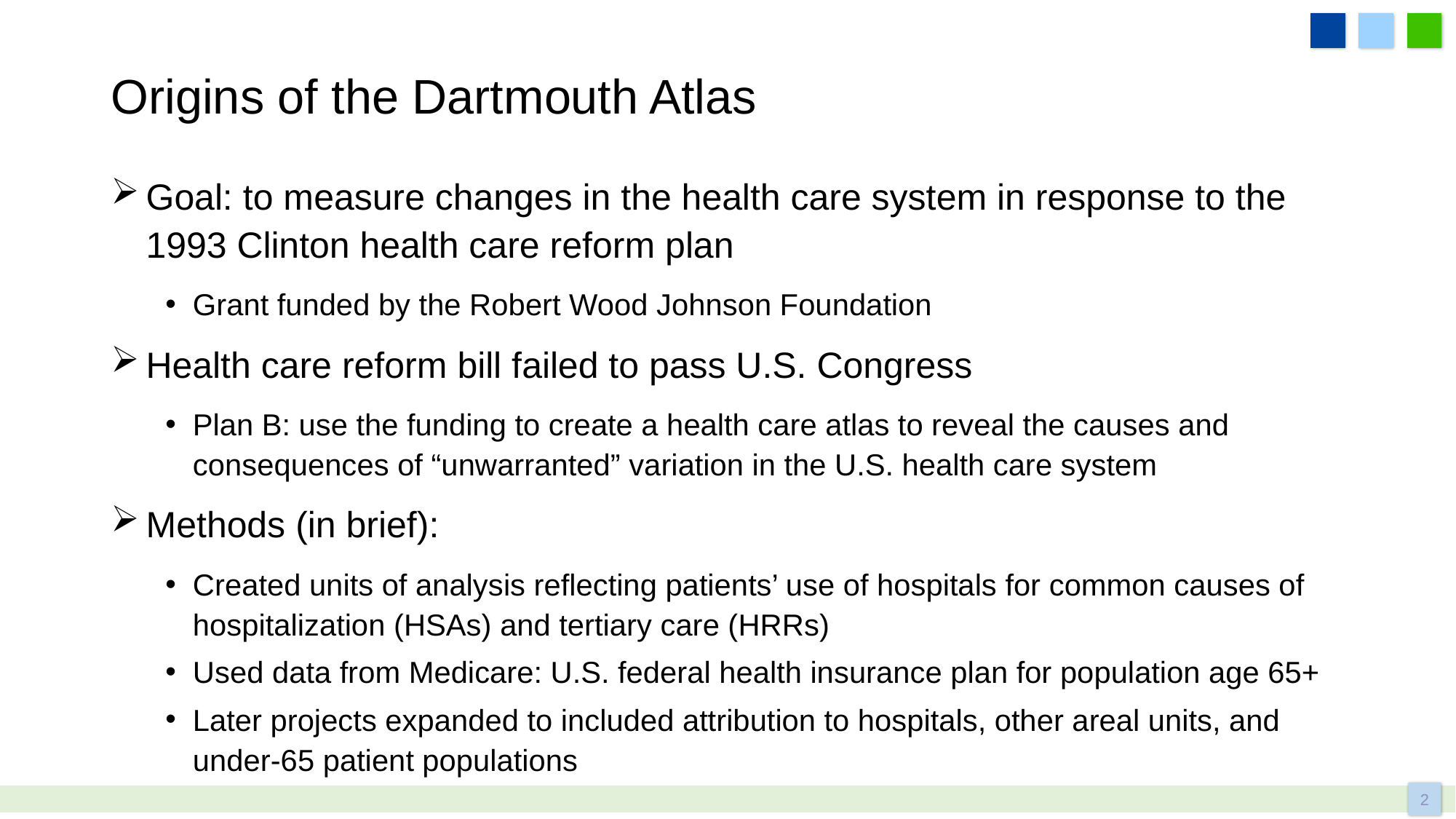

# Origins of the Dartmouth Atlas
Goal: to measure changes in the health care system in response to the 1993 Clinton health care reform plan
Grant funded by the Robert Wood Johnson Foundation
Health care reform bill failed to pass U.S. Congress
Plan B: use the funding to create a health care atlas to reveal the causes and consequences of “unwarranted” variation in the U.S. health care system
Methods (in brief):
Created units of analysis reflecting patients’ use of hospitals for common causes of hospitalization (HSAs) and tertiary care (HRRs)
Used data from Medicare: U.S. federal health insurance plan for population age 65+
Later projects expanded to included attribution to hospitals, other areal units, and under-65 patient populations
2